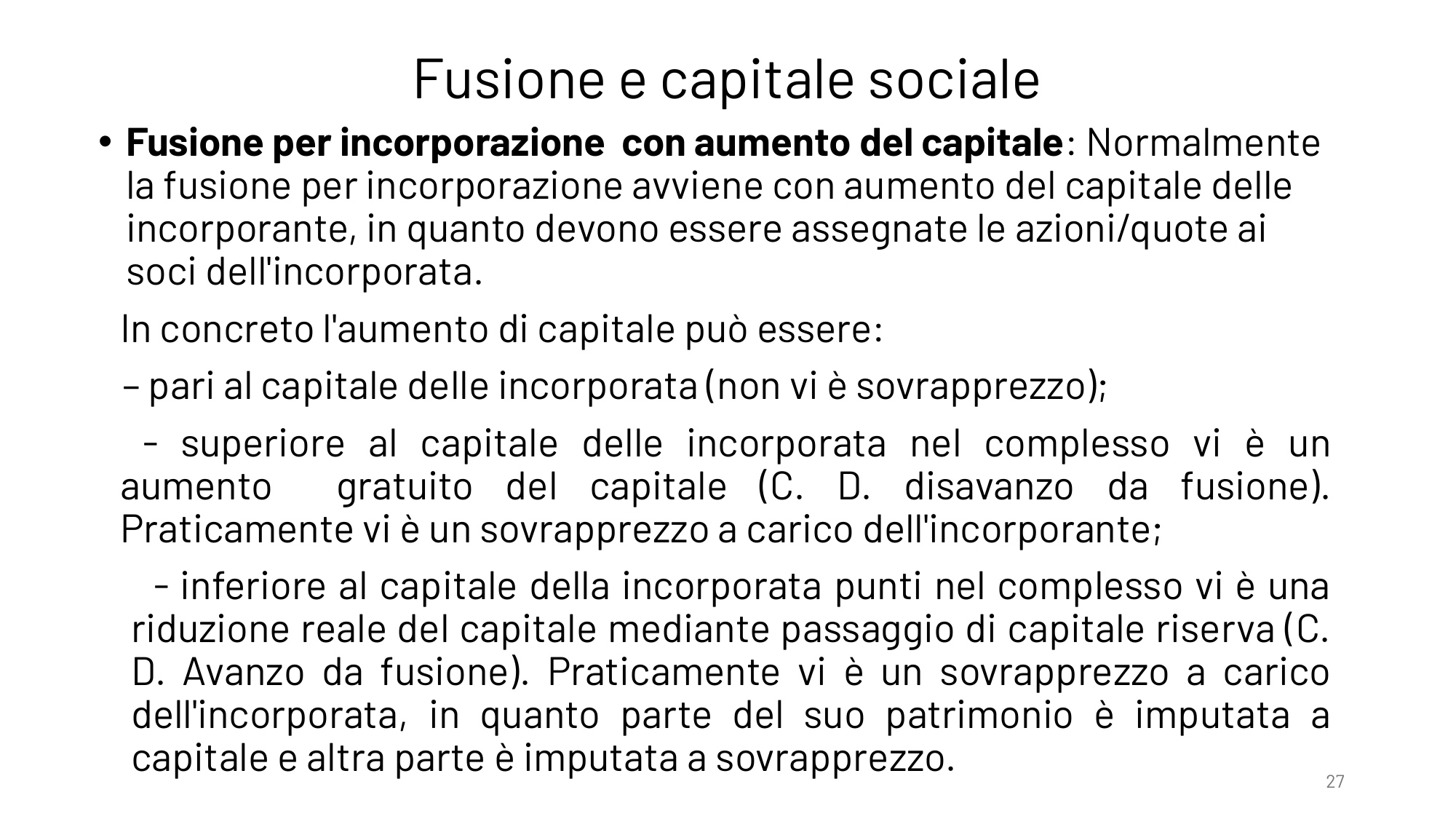

# Fusione e capitale sociale
Fusione per incorporazione  con aumento del capitale: Normalmente la fusione per incorporazione avviene con aumento del capitale delle incorporante, in quanto devono essere assegnate le azioni/quote ai soci dell'incorporata.
In concreto l'aumento di capitale può essere:
   – pari al capitale delle incorporata (non vi è sovrapprezzo);
 - superiore al capitale delle incorporata nel complesso vi è un aumento  gratuito del capitale (C. D. disavanzo da fusione). Praticamente vi è un sovrapprezzo a carico dell'incorporante;
  - inferiore al capitale della incorporata punti nel complesso vi è una riduzione reale del capitale mediante passaggio di capitale riserva (C. D. Avanzo da fusione). Praticamente vi è un sovrapprezzo a carico dell'incorporata, in quanto parte del suo patrimonio è imputata a capitale e altra parte è imputata a sovrapprezzo.
27